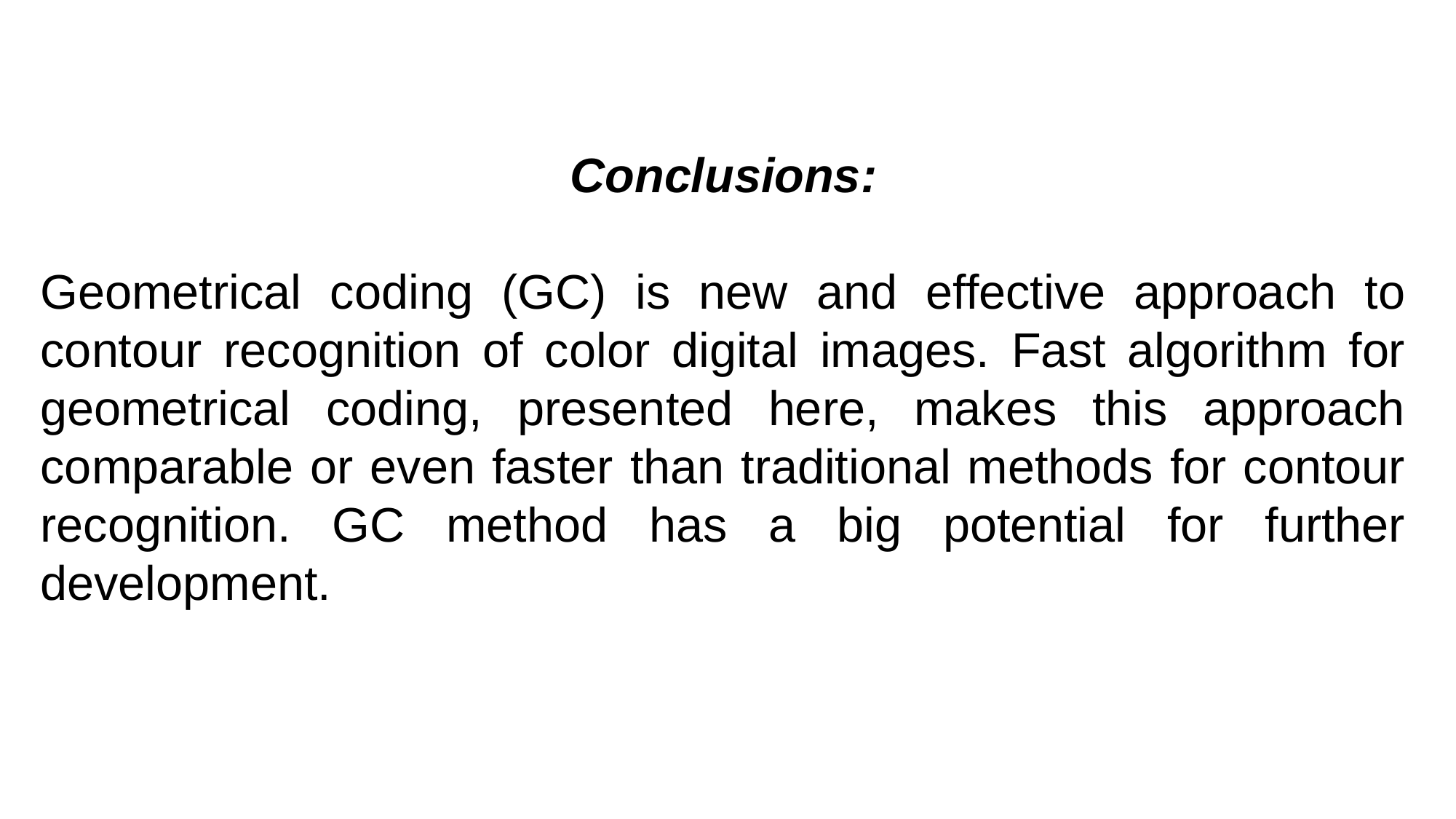

Conclusions:

Geometrical coding (GC) is new and effective approach to contour recognition of color digital images. Fast algorithm for geometrical coding, presented here, makes this approach comparable or even faster than traditional methods for contour recognition. GC method has a big potential for further development.